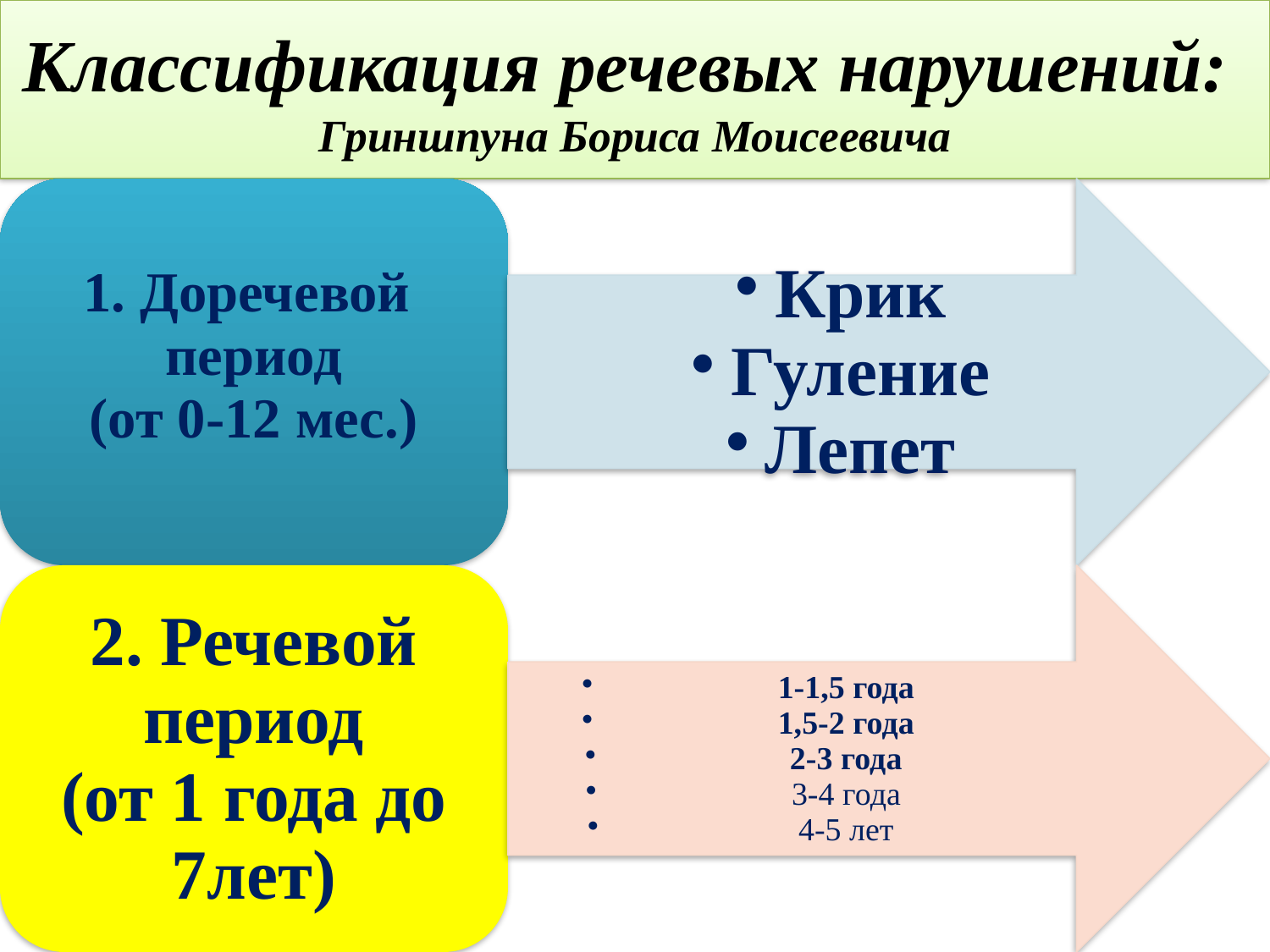

# Классификация речевых нарушений: Гриншпуна Бориса Моисеевича
2. Речевой период
(от 1 года до 7лет)
1-1,5 года
1,5-2 года
1. Доречевой  период
(от 0-12 мес.)
Крик
Гуление
Лепет
2-3 года
3-4 года
4-5 лет